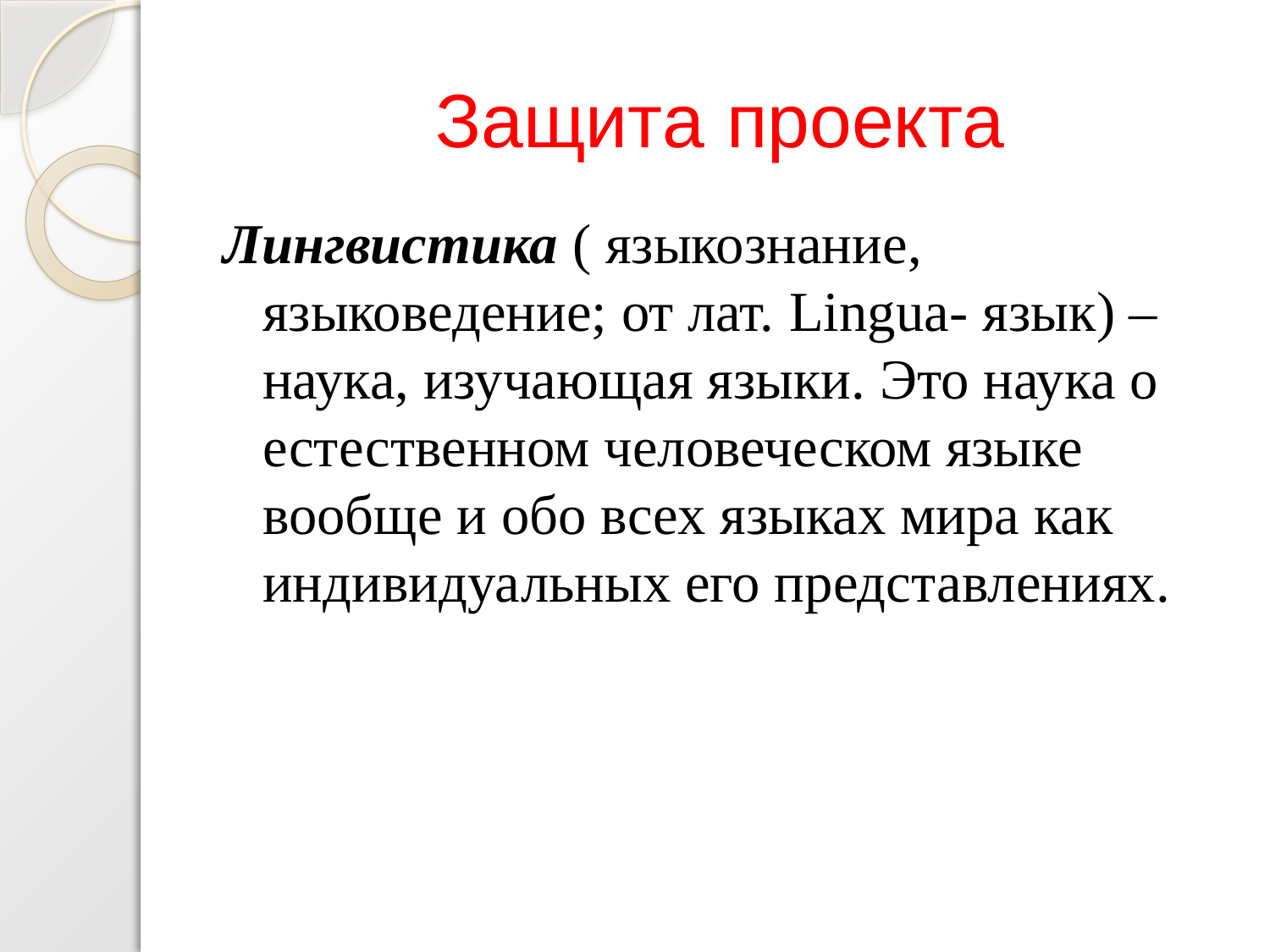

# Защита проекта
Лингвистика ( языкознание, языковедение; от лат. Lingua- язык) – наука, изучающая языки. Это наука о естественном человеческом языке вообще и обо всех языках мира как индивидуальных его представлениях.